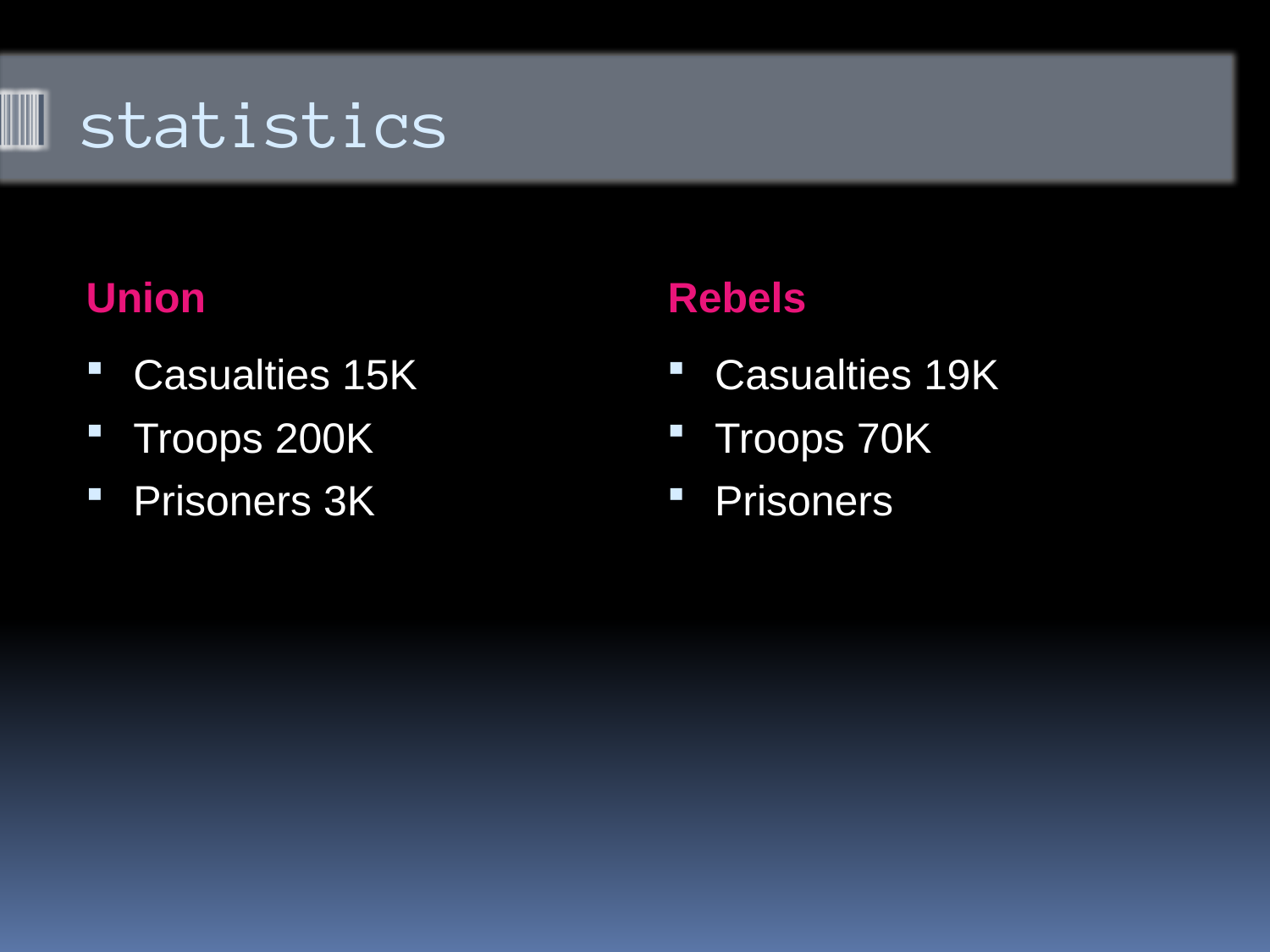

# statistics
Union
Rebels
Casualties 15K
Troops 200K
Prisoners 3K
Casualties 19K
Troops 70K
Prisoners